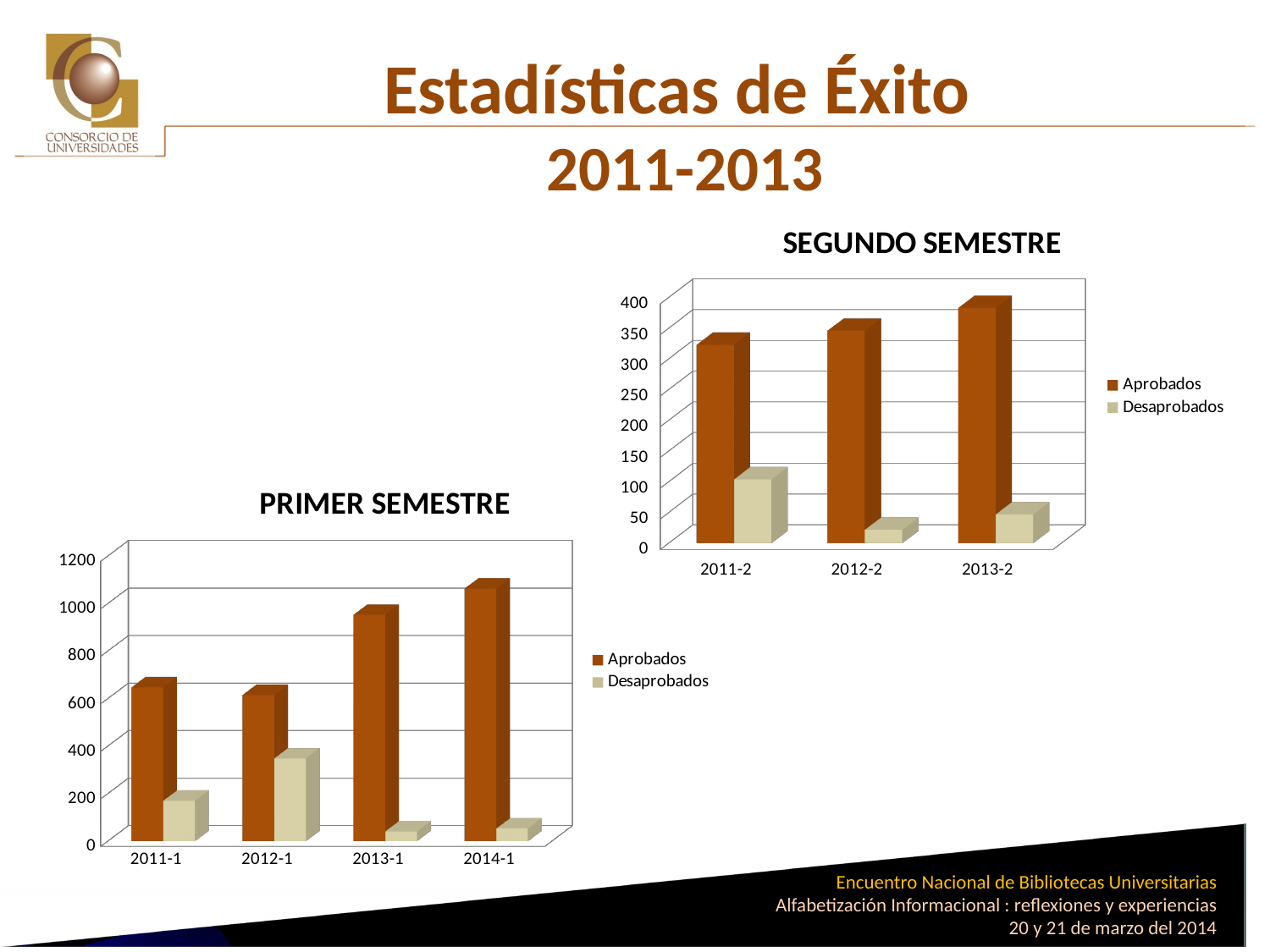

# Estadísticas de Éxito 2011-2013

[unsupported chart]

[unsupported chart]